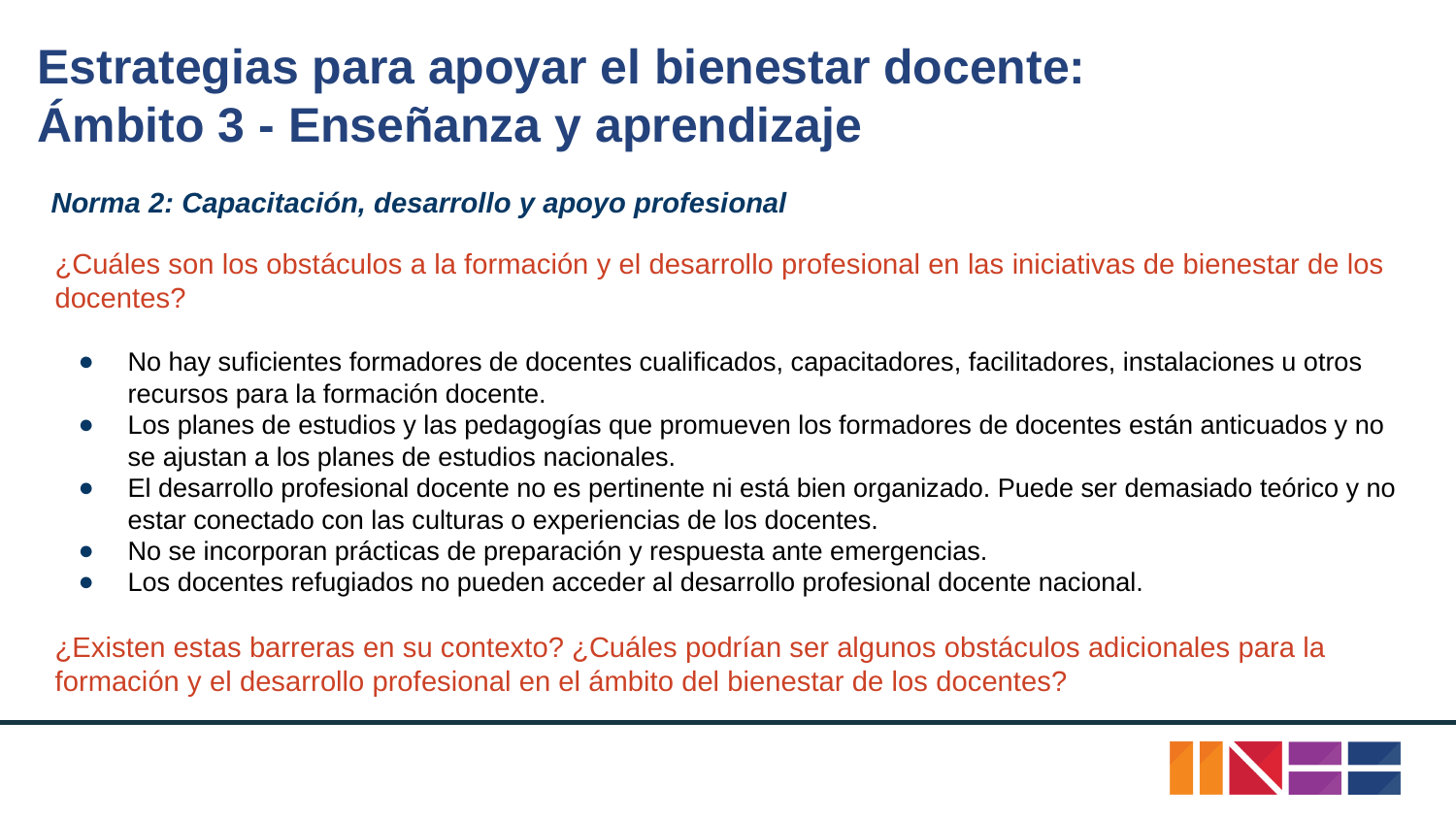

# Estrategias para apoyar el bienestar docente:
Ámbito 3 - Enseñanza y aprendizaje
Norma 2: Capacitación, desarrollo y apoyo profesional

¿Cuáles son los obstáculos a la formación y el desarrollo profesional en las iniciativas de bienestar de los docentes?

No hay suficientes formadores de docentes cualificados, capacitadores, facilitadores, instalaciones u otros recursos para la formación docente.
Los planes de estudios y las pedagogías que promueven los formadores de docentes están anticuados y no se ajustan a los planes de estudios nacionales.
El desarrollo profesional docente no es pertinente ni está bien organizado. Puede ser demasiado teórico y no estar conectado con las culturas o experiencias de los docentes.
No se incorporan prácticas de preparación y respuesta ante emergencias.
Los docentes refugiados no pueden acceder al desarrollo profesional docente nacional.

¿Existen estas barreras en su contexto? ¿Cuáles podrían ser algunos obstáculos adicionales para la formación y el desarrollo profesional en el ámbito del bienestar de los docentes?